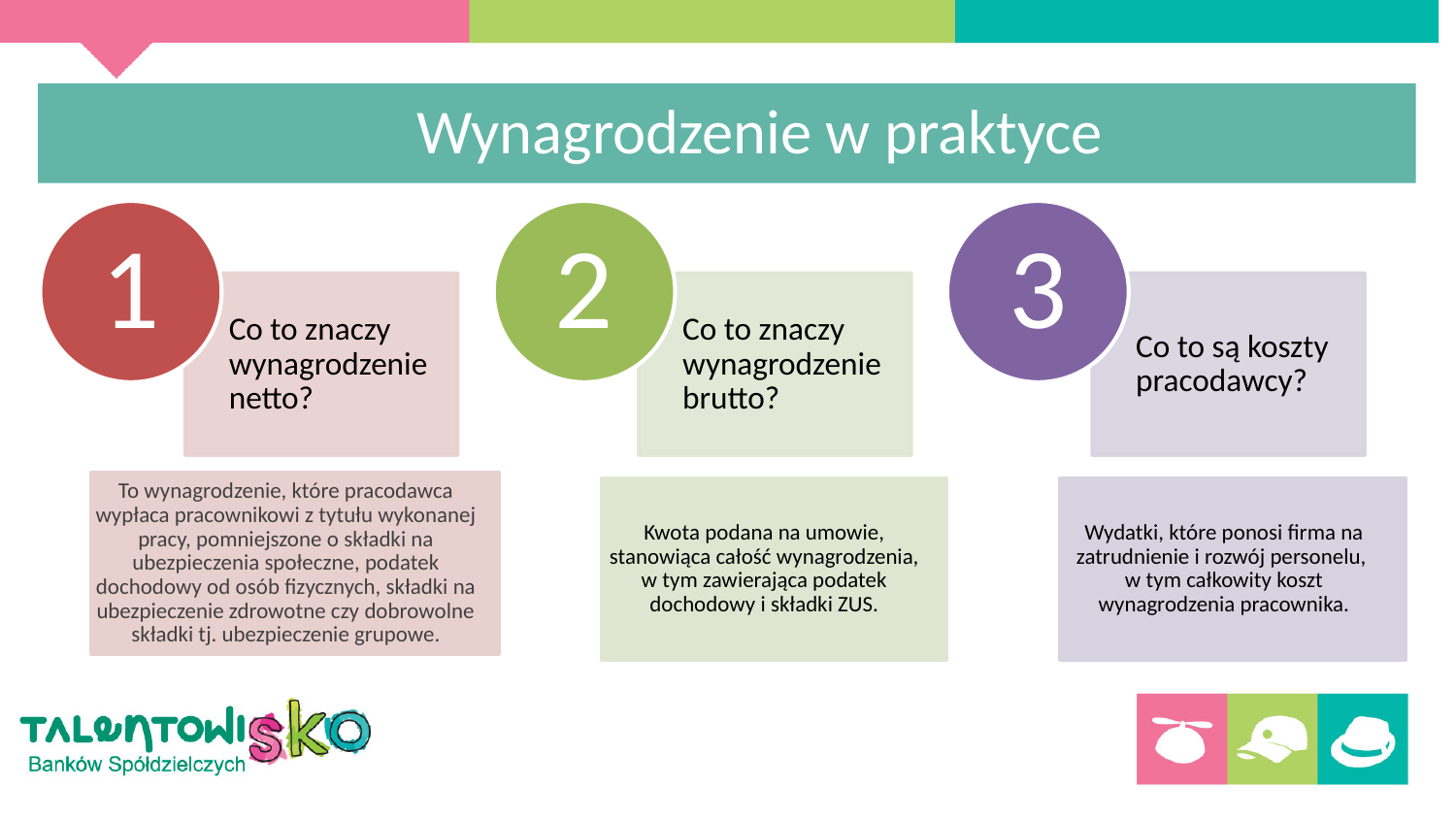

Wynagrodzenie w praktyce
Co to znaczy wynagrodzenie netto?
1
Co to znaczy wynagrodzenie brutto?
2
Co to są koszty pracodawcy?
3

To wynagrodzenie, które pracodawca wypłaca pracownikowi z tytułu wykonanej pracy, pomniejszone o składki na ubezpieczenia społeczne, podatek dochodowy od osób fizycznych, składki na ubezpieczenie zdrowotne czy dobrowolne składki tj. ubezpieczenie grupowe.

Kwota podana na umowie, stanowiąca całość wynagrodzenia, w tym zawierająca podatek dochodowy i składki ZUS.

Wydatki, które ponosi firma na zatrudnienie i rozwój personelu,
w tym całkowity koszt wynagrodzenia pracownika.